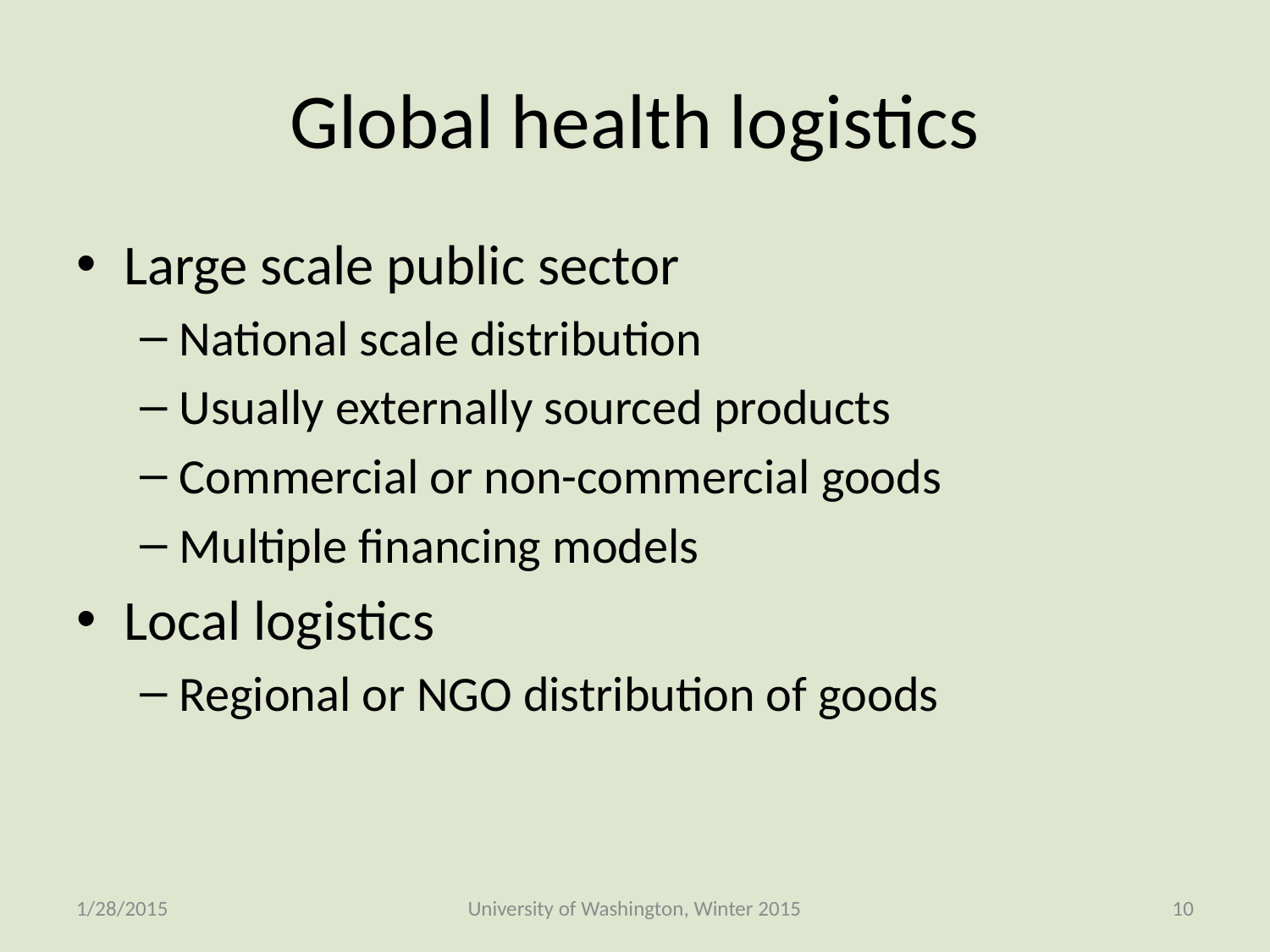

# Global health logistics
Large scale public sector
National scale distribution
Usually externally sourced products
Commercial or non-commercial goods
Multiple financing models
Local logistics
Regional or NGO distribution of goods
1/28/2015
University of Washington, Winter 2015
10